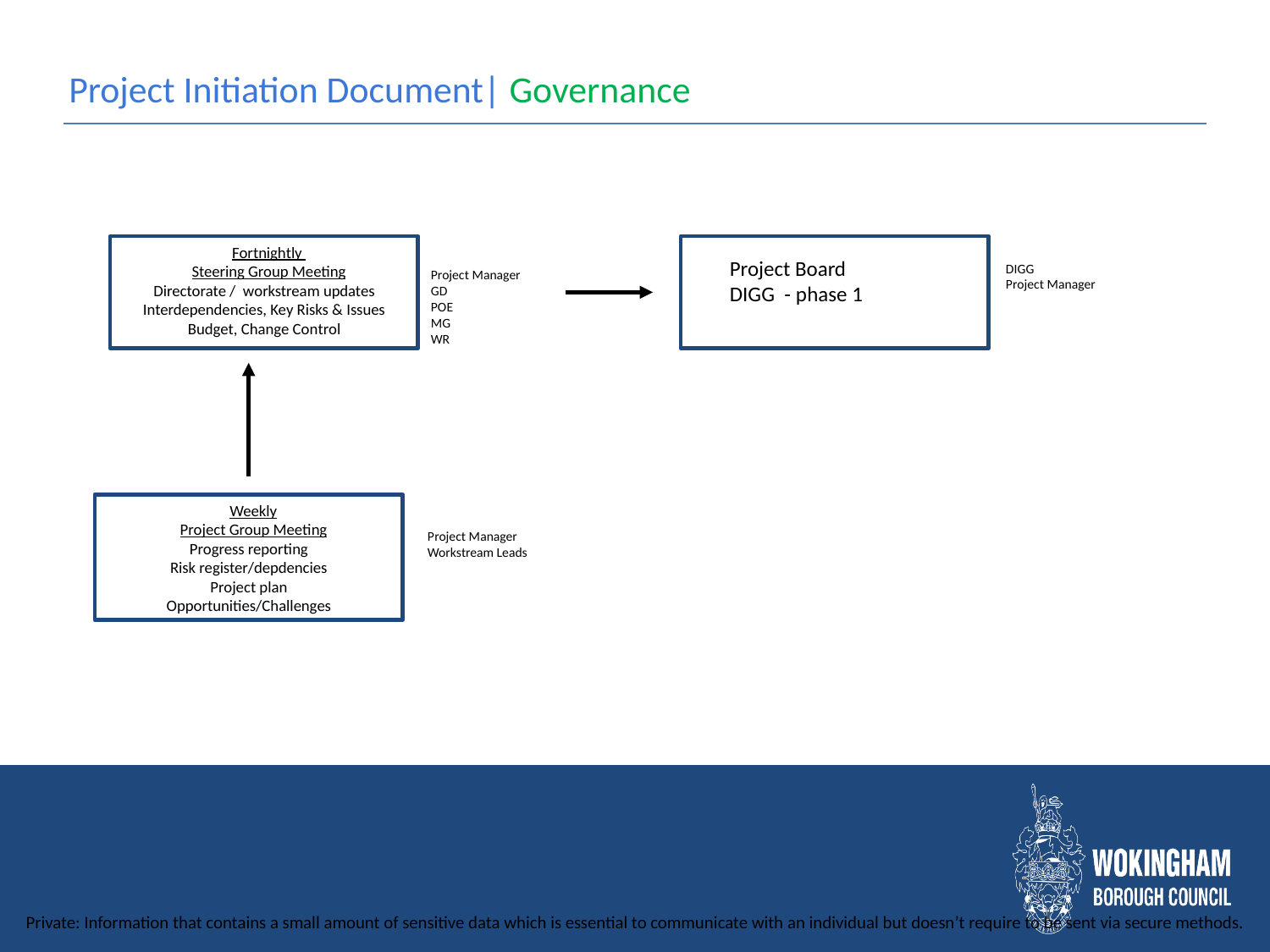

Project Initiation Document| Governance
Fortnightly
Steering Group Meeting
Directorate /  workstream updates Interdependencies, Key Risks & Issues
Budget, Change Control
Monthly / 6 weeks
Steering Group Meeting
Programme Highlights
Risk escalation / Change control
Budget
Project Board
DIGG  - phase 1
DIGG
Project Manager

Project Manager
GD
POE
MG
WR
Weekly
Project Group Meeting
Progress reporting
Risk register/depdencies
Project plan
Opportunities/Challenges
Project Manager
Workstream Leads